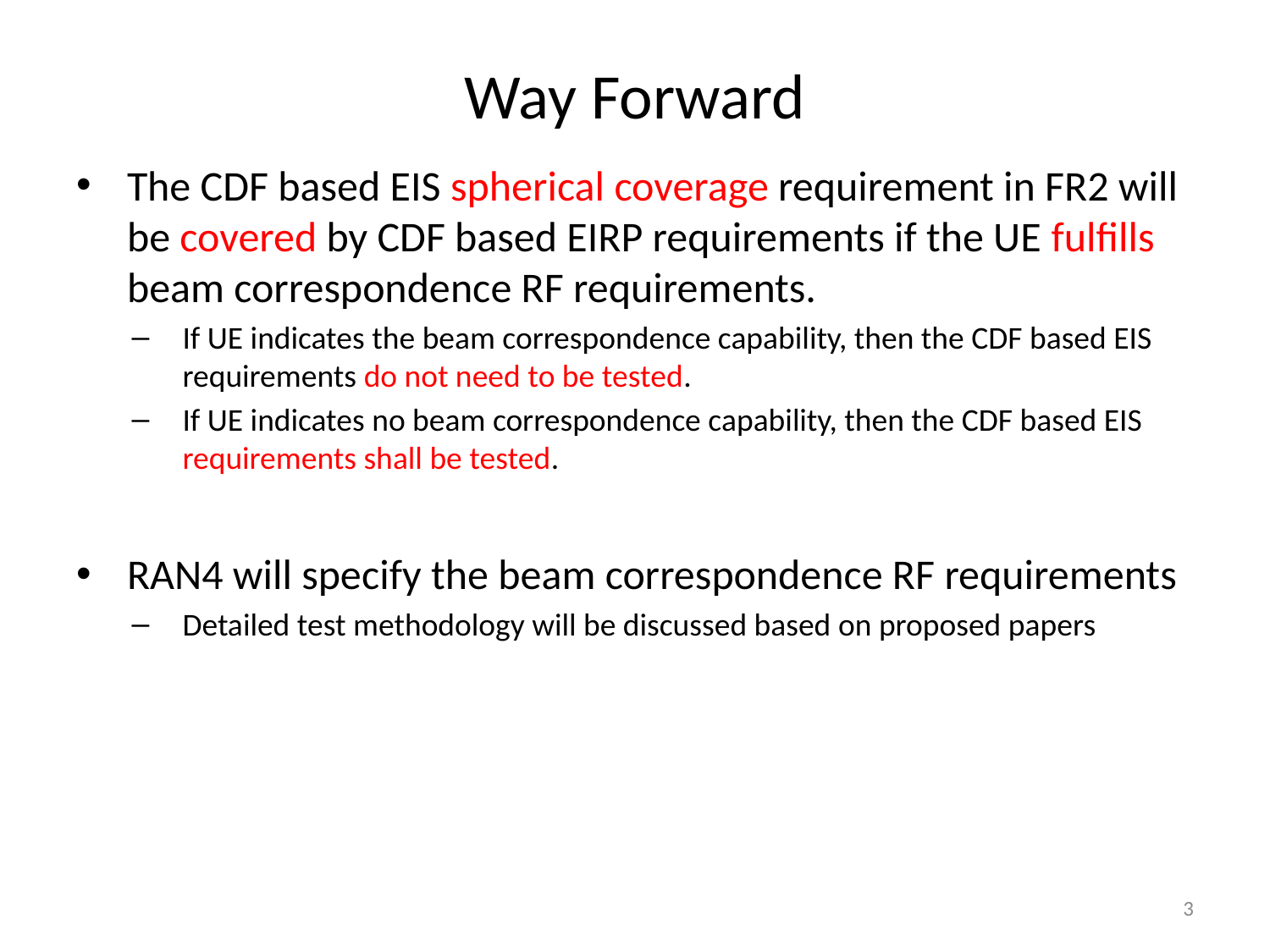

# Way Forward
The CDF based EIS spherical coverage requirement in FR2 will be covered by CDF based EIRP requirements if the UE fulfills beam correspondence RF requirements.
If UE indicates the beam correspondence capability, then the CDF based EIS requirements do not need to be tested.
If UE indicates no beam correspondence capability, then the CDF based EIS requirements shall be tested.

RAN4 will specify the beam correspondence RF requirements
Detailed test methodology will be discussed based on proposed papers

3